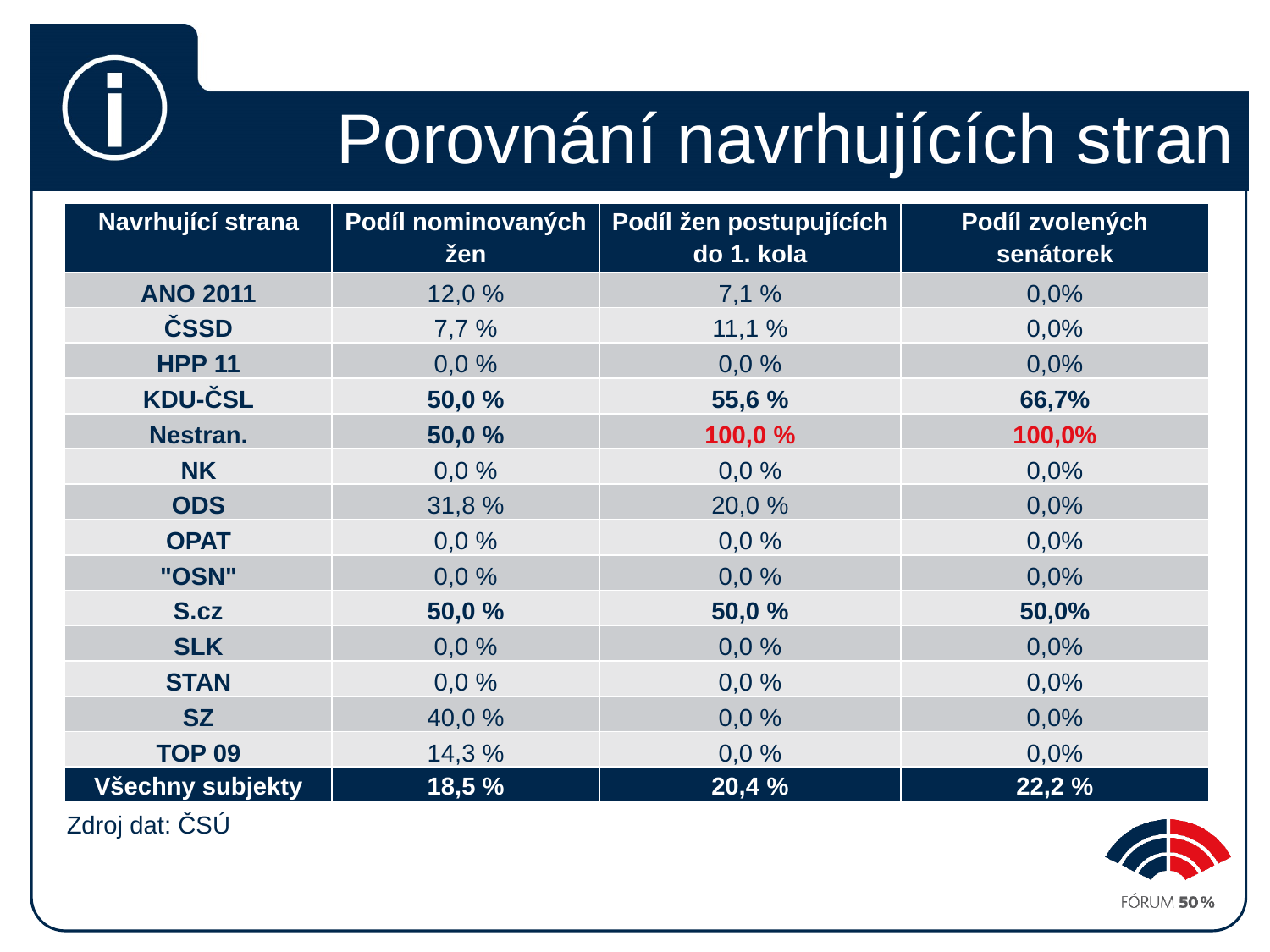

# Porovnání navrhujících stran
| Navrhující strana | Podíl nominovaných žen | Podíl žen postupujících do 1. kola | Podíl zvolených senátorek |
| --- | --- | --- | --- |
| ANO 2011 | 12,0 % | 7,1 % | 0,0% |
| ČSSD | 7,7 % | 11,1 % | 0,0% |
| HPP 11 | 0,0 % | 0,0 % | 0,0% |
| KDU-ČSL | 50,0 % | 55,6 % | 66,7% |
| Nestran. | 50,0 % | 100,0 % | 100,0% |
| NK | 0,0 % | 0,0 % | 0,0% |
| ODS | 31,8 % | 20,0 % | 0,0% |
| OPAT | 0,0 % | 0,0 % | 0,0% |
| "OSN" | 0,0 % | 0,0 % | 0,0% |
| S.cz | 50,0 % | 50,0 % | 50,0% |
| SLK | 0,0 % | 0,0 % | 0,0% |
| STAN | 0,0 % | 0,0 % | 0,0% |
| SZ | 40,0 % | 0,0 % | 0,0% |
| TOP 09 | 14,3 % | 0,0 % | 0,0% |
| Všechny subjekty | 18,5 % | 20,4 % | 22,2 % |
Zdroj dat: ČSÚ